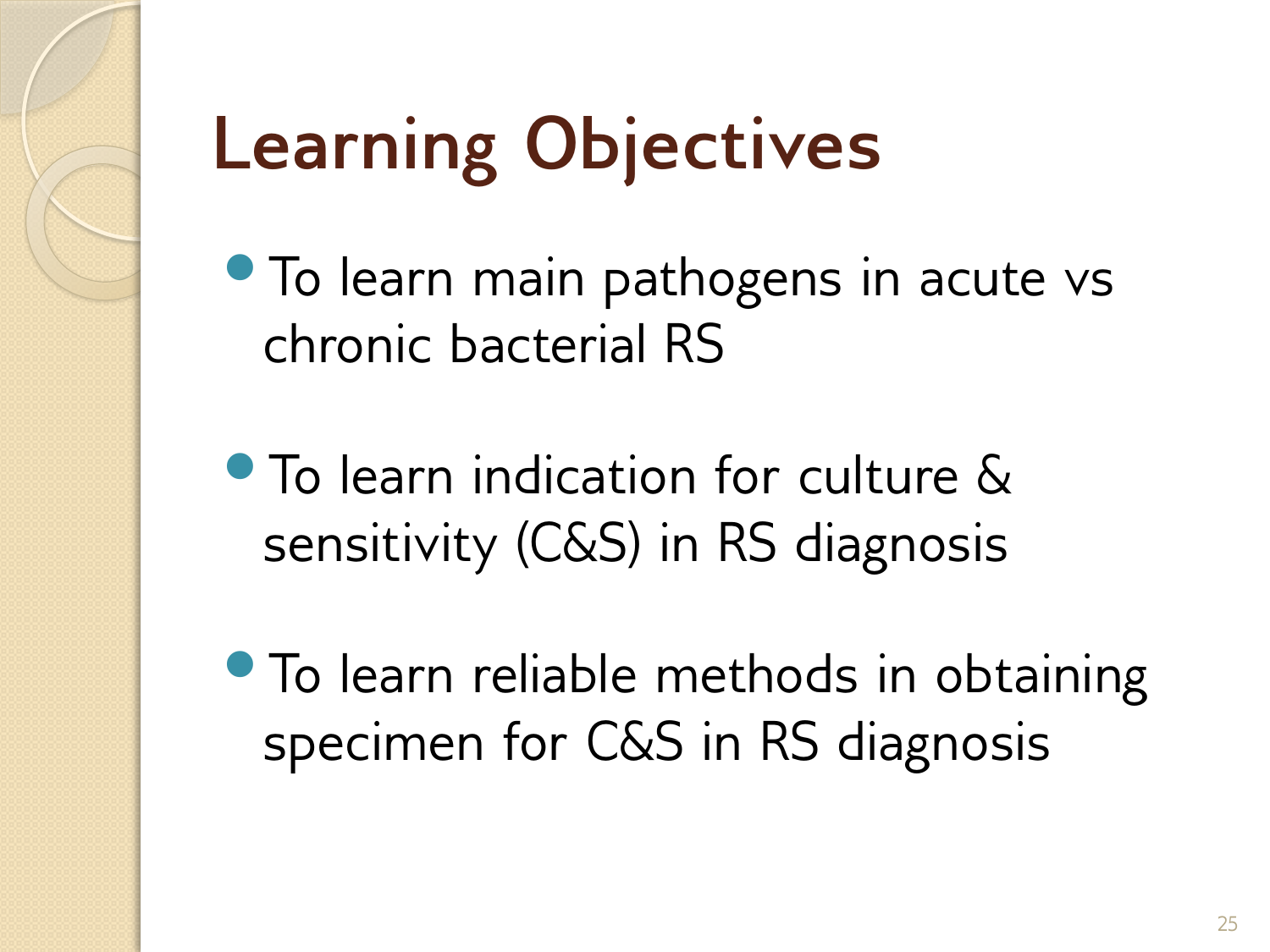

# Learning Objectives
To learn main pathogens in acute vs chronic bacterial RS

To learn indication for culture & sensitivity (C&S) in RS diagnosis

To learn reliable methods in obtaining specimen for C&S in RS diagnosis

25